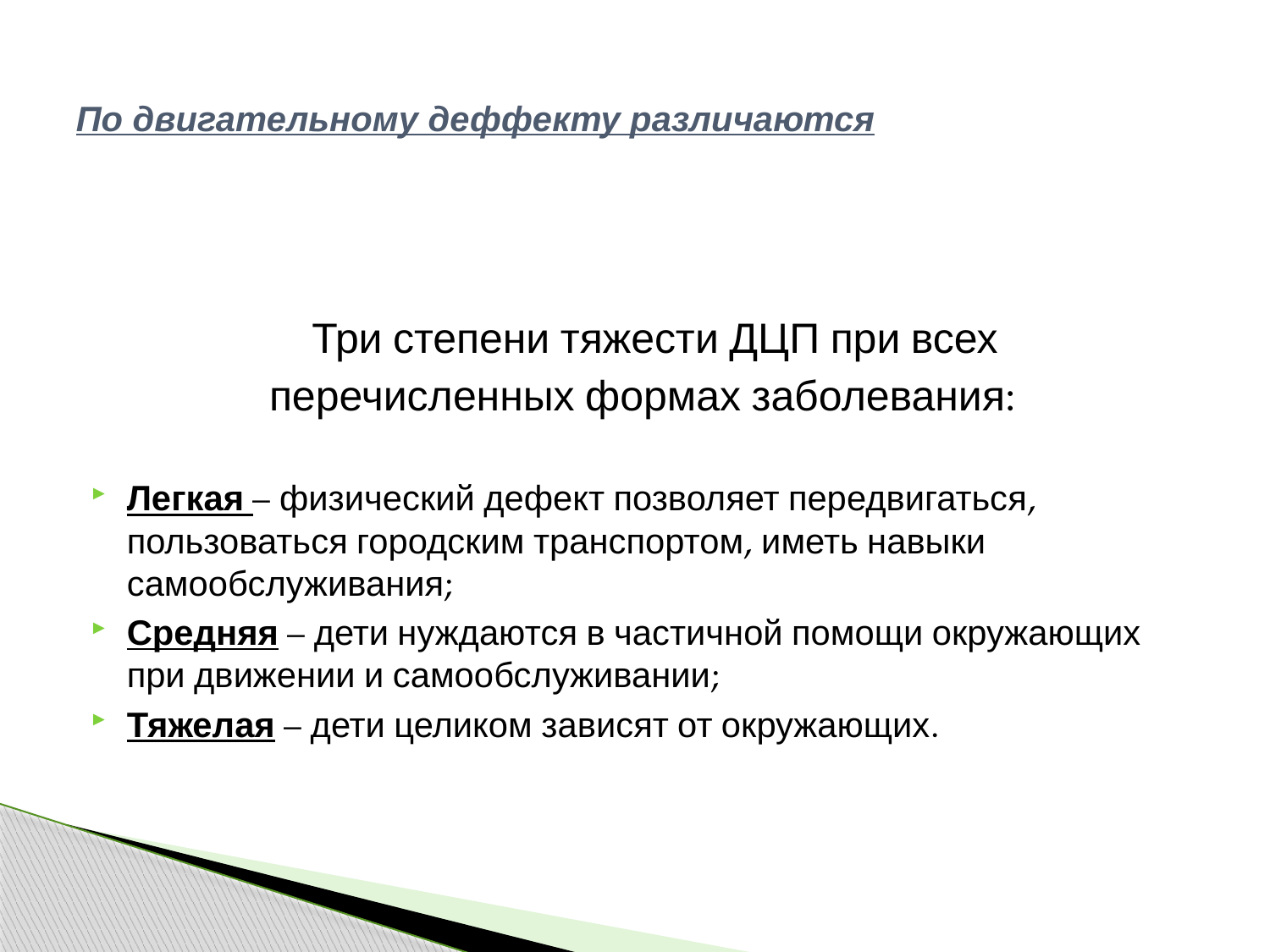

# По двигательному деффекту различаются

	Три степени тяжести ДЦП при всех
перечисленных формах заболевания:

Легкая – физический дефект позволяет передвигаться, пользоваться городским транспортом, иметь навыки самообслуживания;
Средняя – дети нуждаются в частичной помощи окружающих при движении и самообслуживании;
Тяжелая – дети целиком зависят от окружающих.